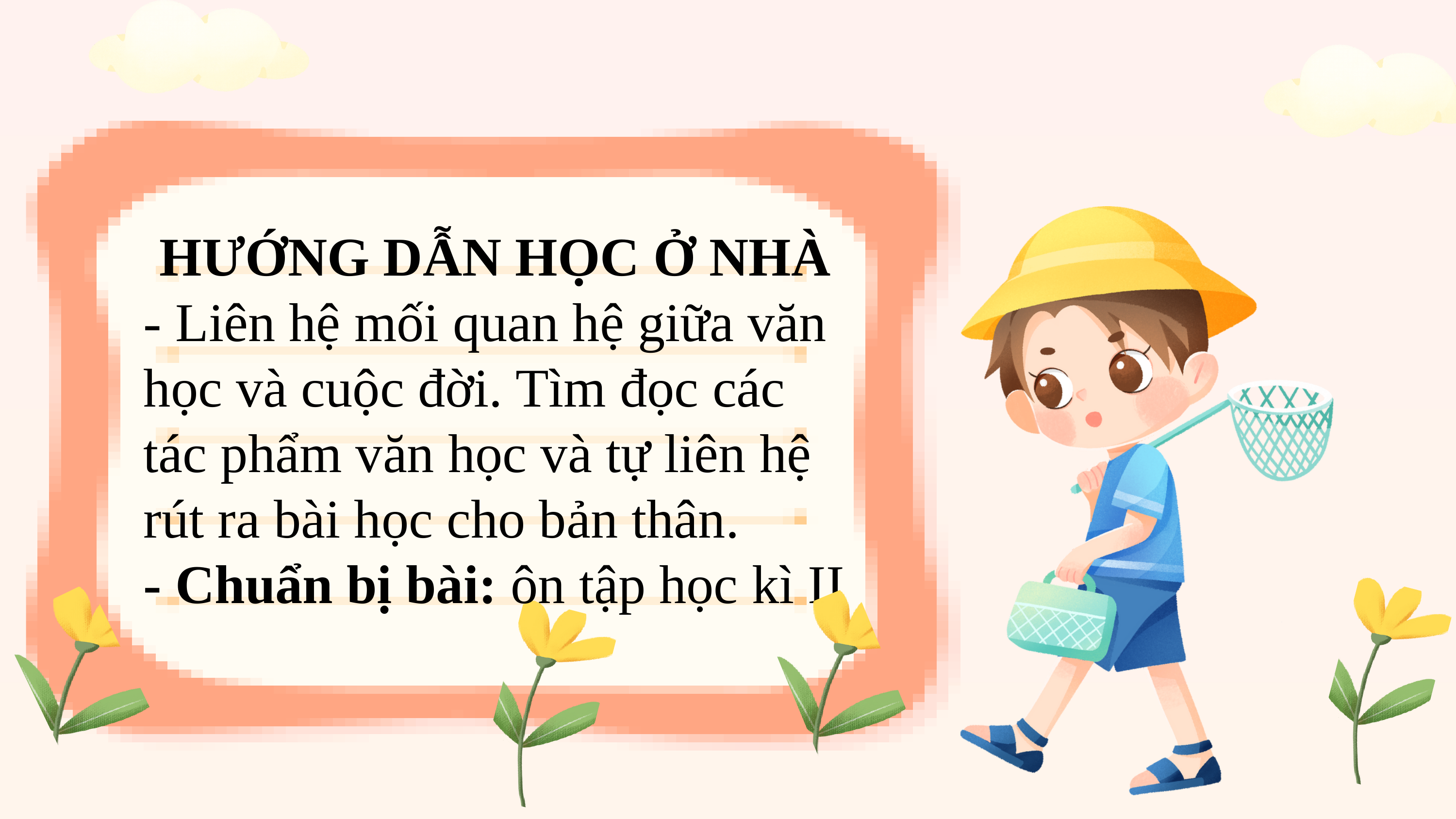

HƯỚNG DẪN HỌC Ở NHÀ
- Liên hệ mối quan hệ giữa văn học và cuộc đời. Tìm đọc các tác phẩm văn học và tự liên hệ rút ra bài học cho bản thân.
- Chuẩn bị bài: ôn tập học kì II